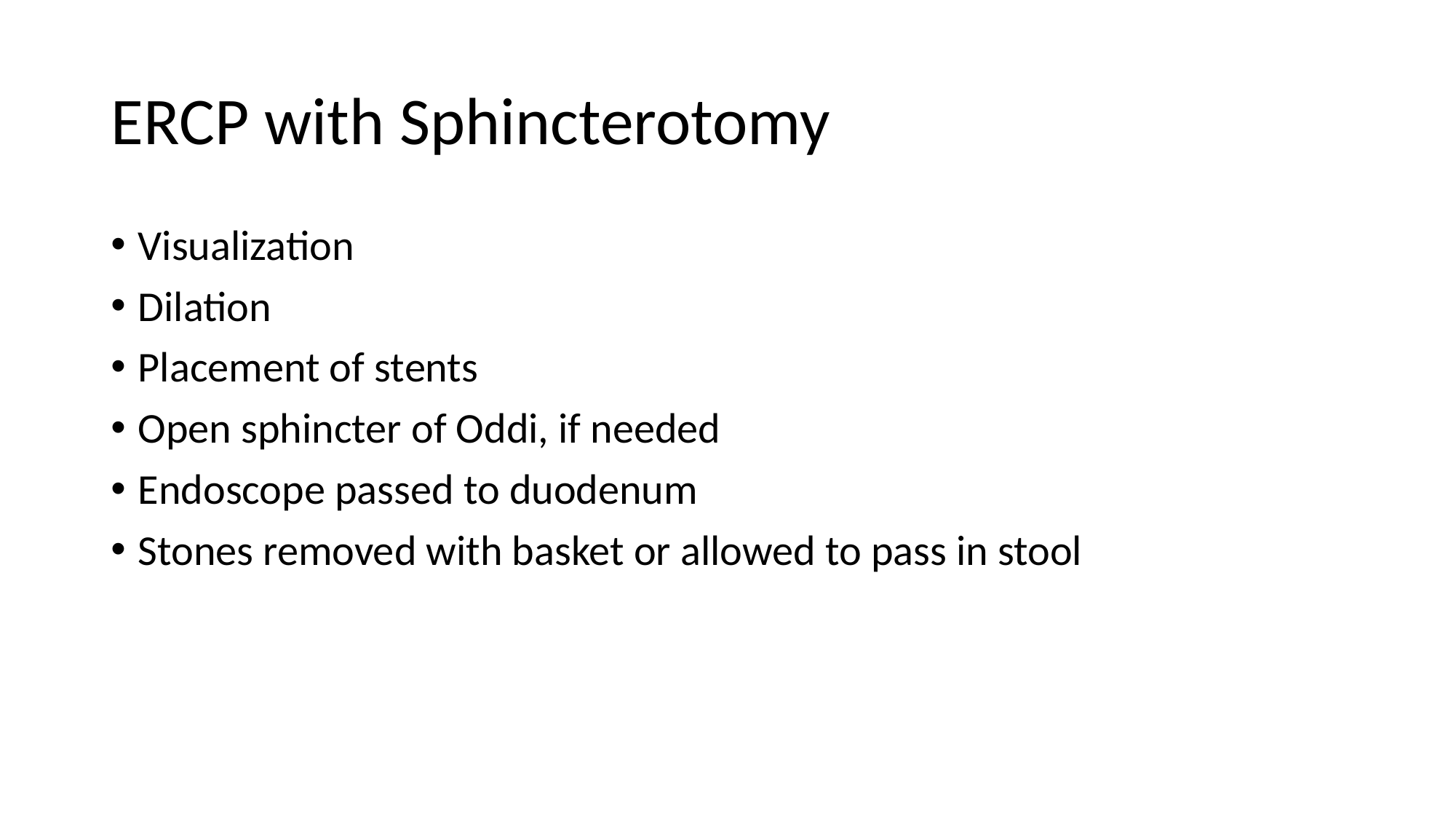

# ERCP with Sphincterotomy
Visualization
Dilation
Placement of stents
Open sphincter of Oddi, if needed
Endoscope passed to duodenum
Stones removed with basket or allowed to pass in stool